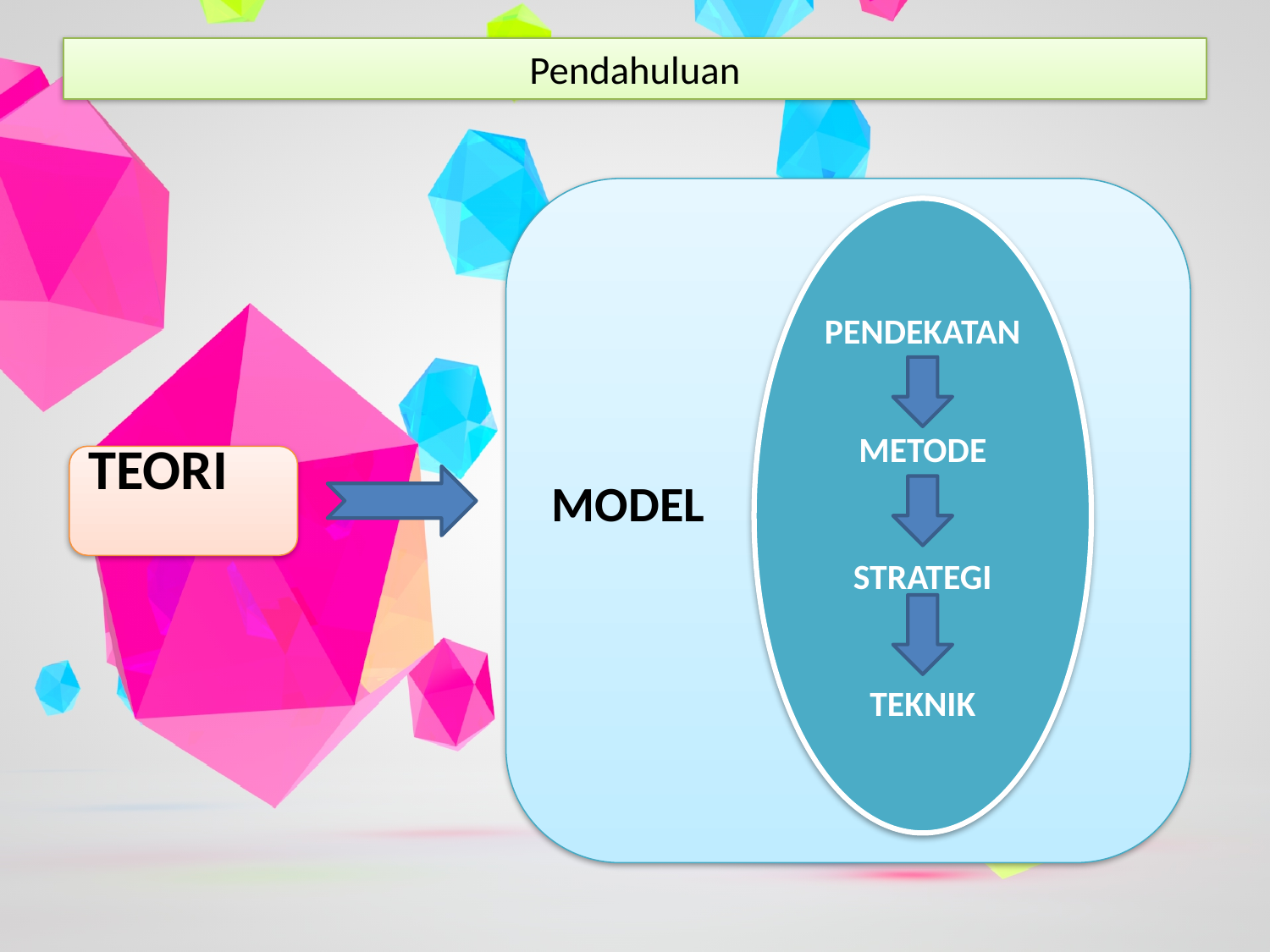

# Pendahuluan

MODEL

PENDEKATAN

METODE

STRATEGI

TEKNIK

TEORI